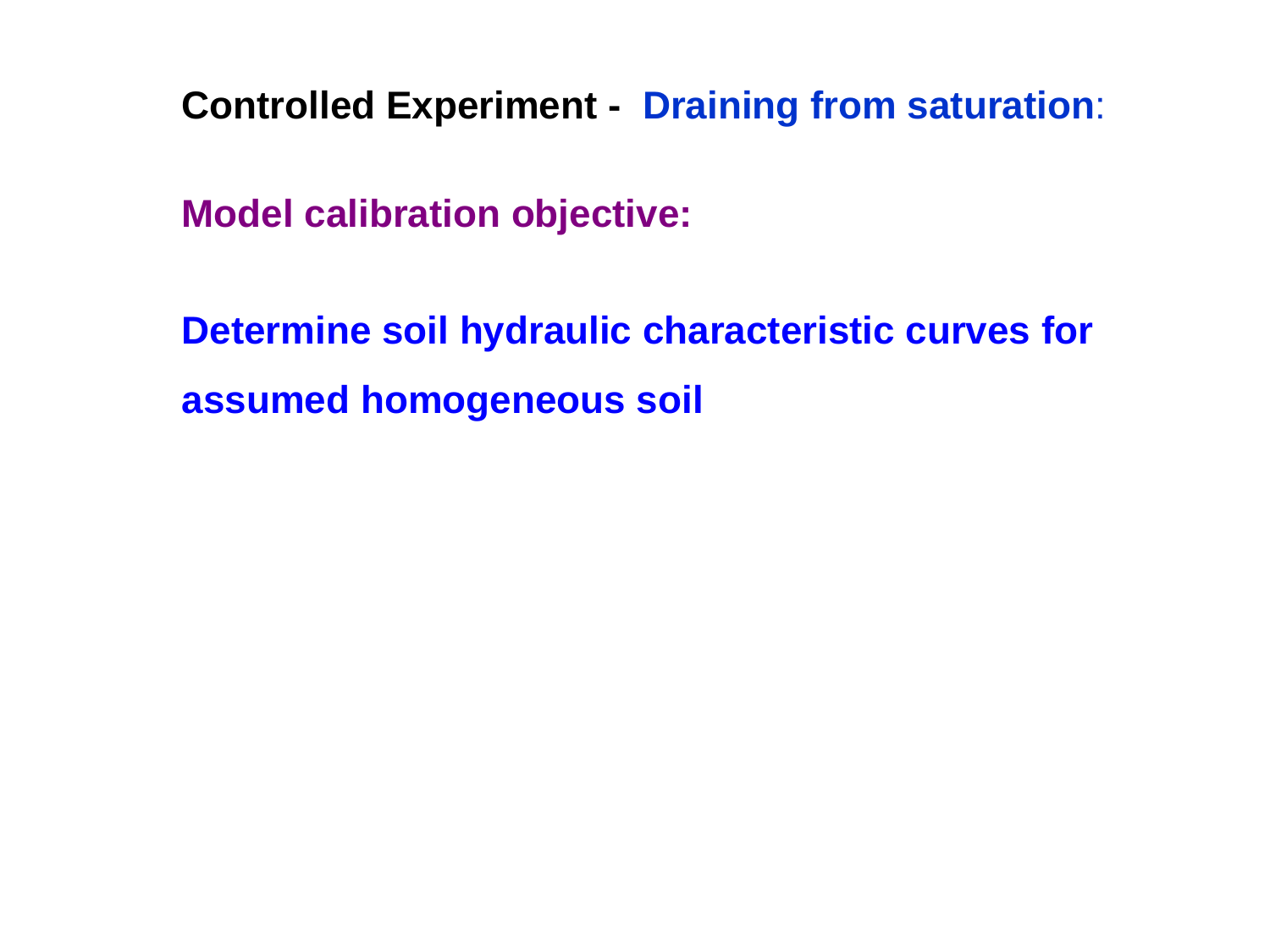

Controlled Experiment -  Draining from saturation:

Model calibration objective:

Determine soil hydraulic characteristic curves for assumed homogeneous soil